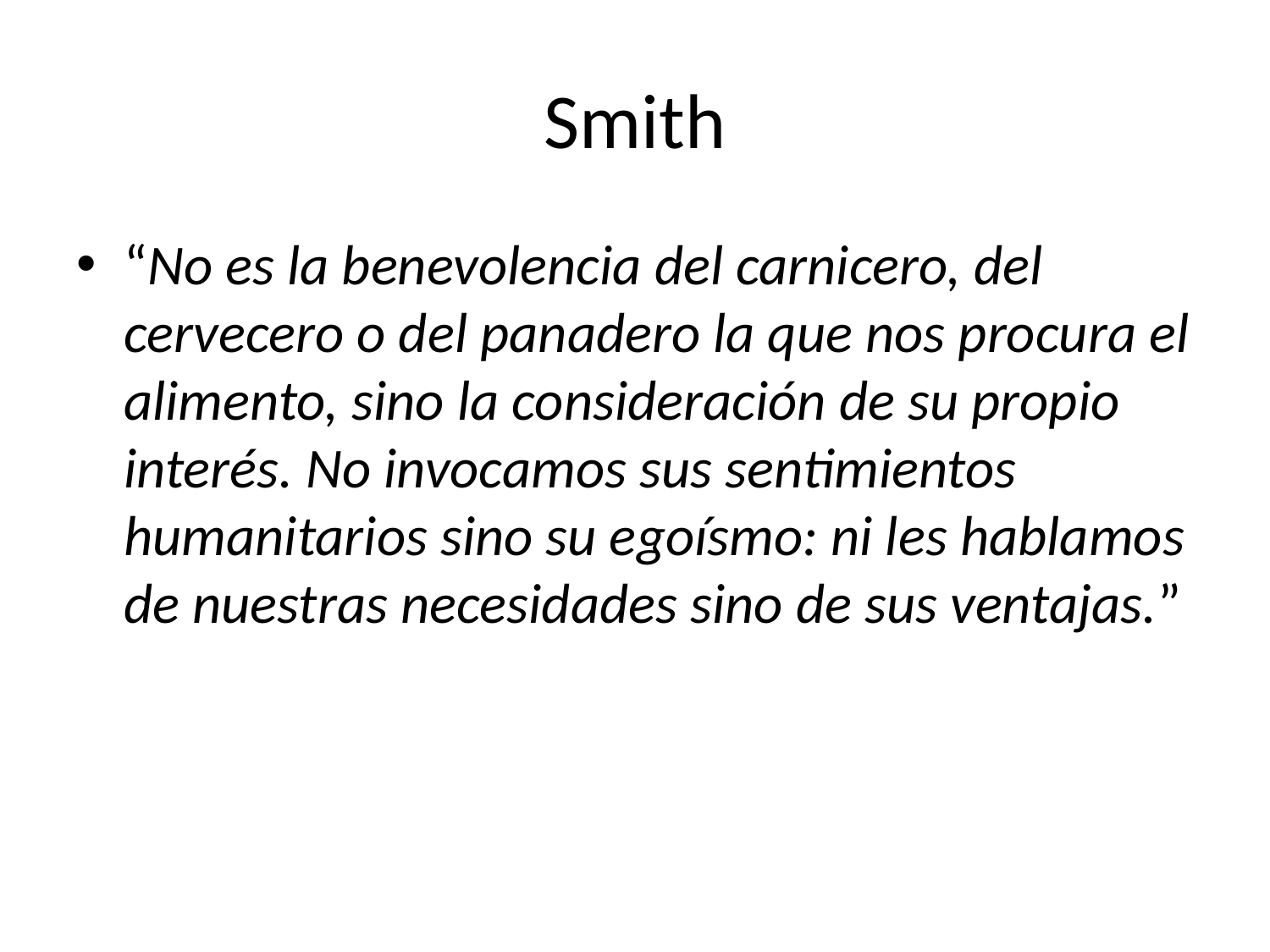

# Smith
“No es la benevolencia del carnicero, del cervecero o del panadero la que nos procura el alimento, sino la consideración de su propio interés. No invocamos sus sentimientos humanitarios sino su egoísmo: ni les hablamos de nuestras necesidades sino de sus ventajas.”